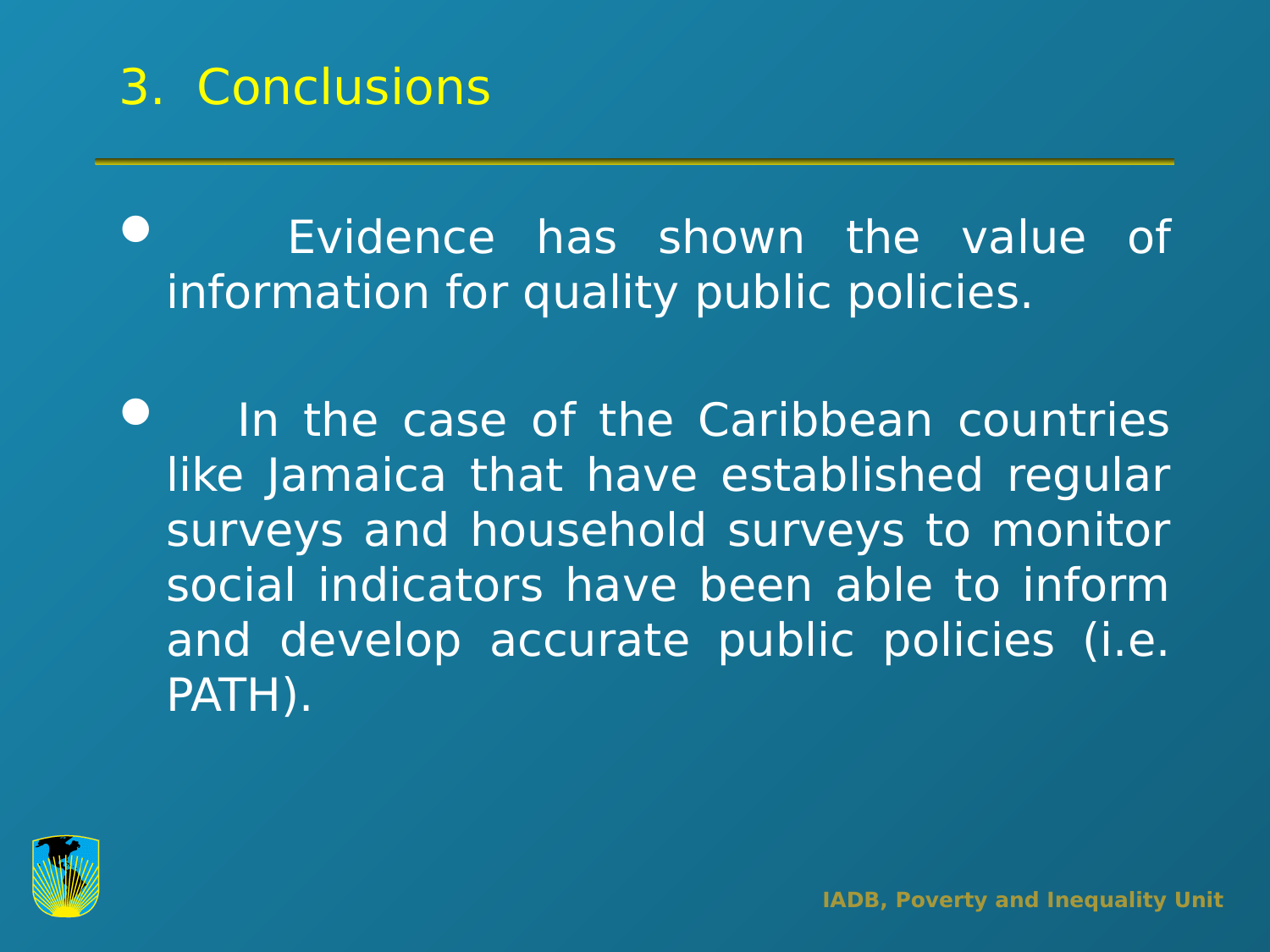

# 3.  Conclusions
   Evidence has shown the value of information for quality public policies.

   In the case of the Caribbean countries like Jamaica that have established regular surveys and household surveys to monitor social indicators have been able to inform and develop accurate public policies (i.e. PATH).